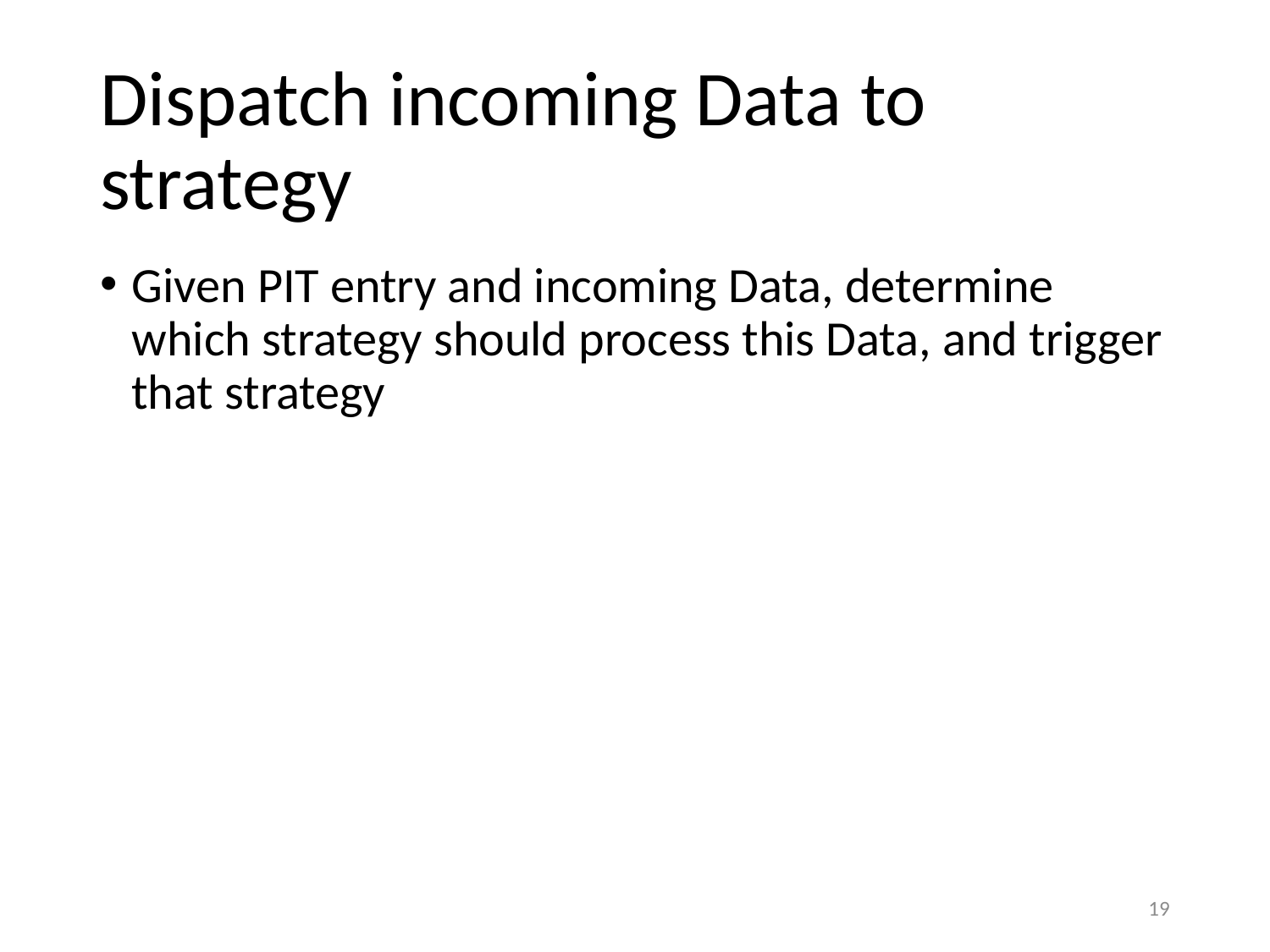

# Dispatch incoming Data to strategy
Given PIT entry and incoming Data, determine which strategy should process this Data, and trigger that strategy
19